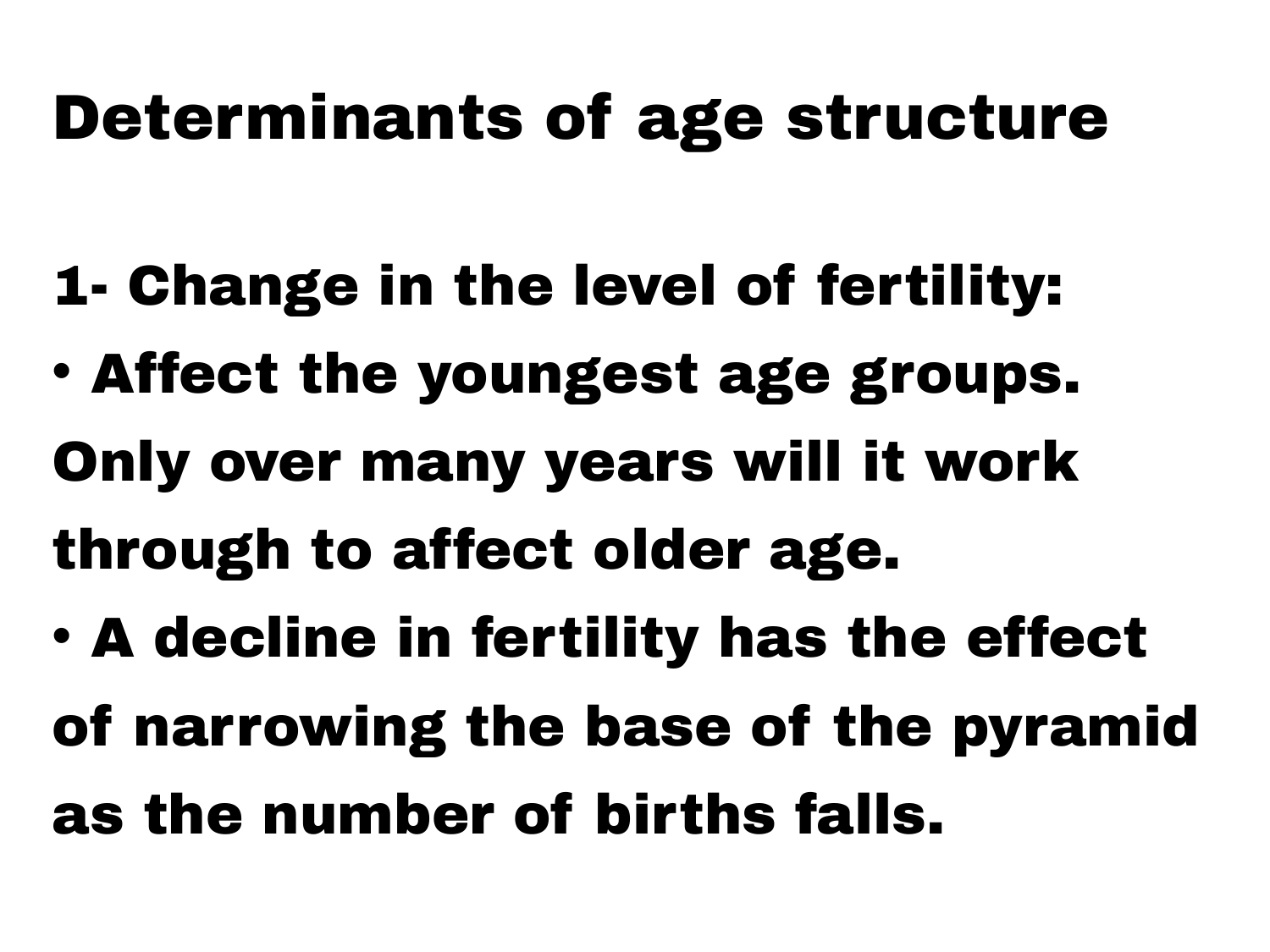

Determinants of age structure

1- Change in the level of fertility:
 Affect the youngest age groups. Only over many years will it work through to affect older age.
 A decline in fertility has the effect of narrowing the base of the pyramid as the number of births falls.